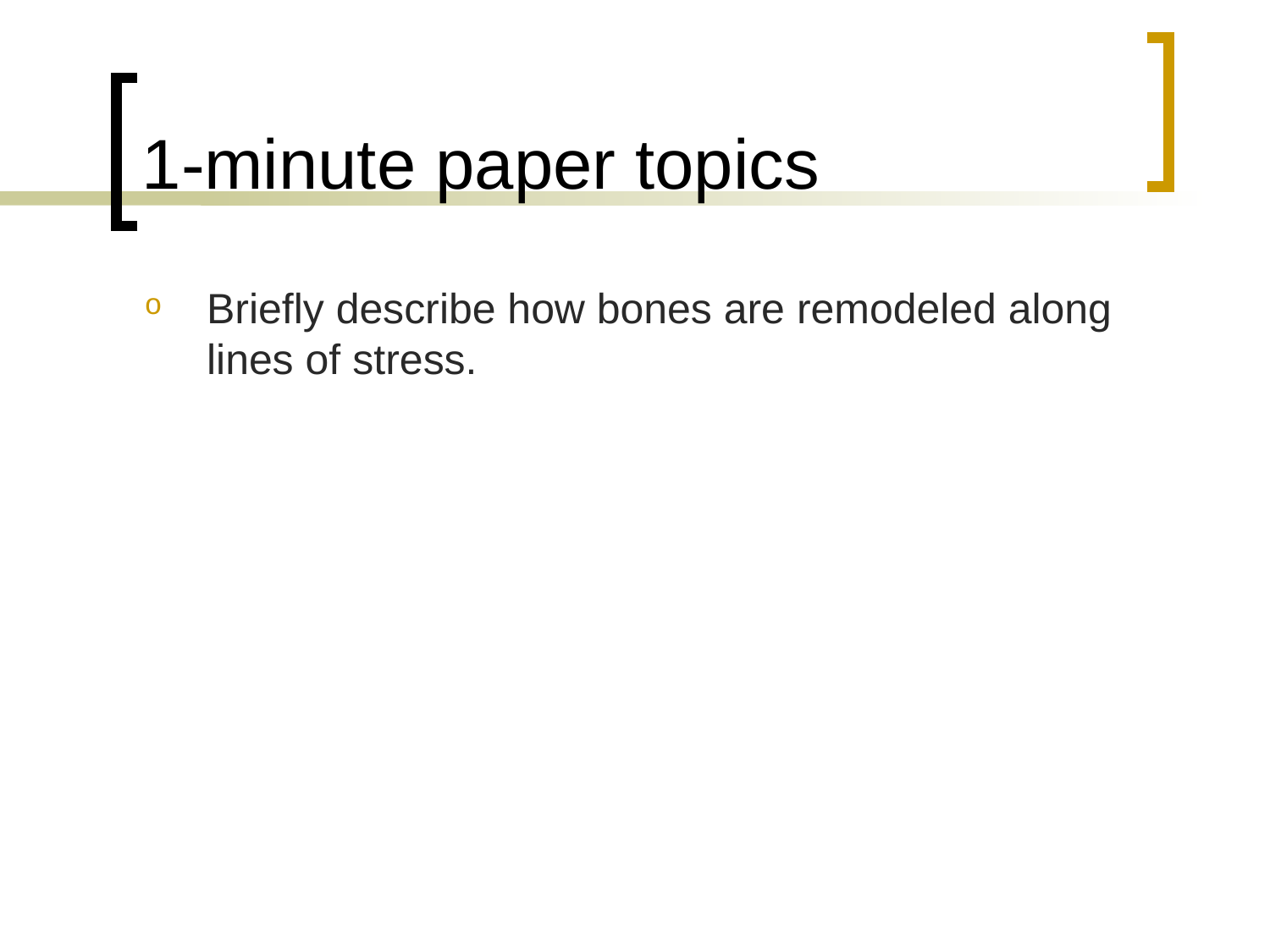

# 1-minute paper topics
Briefly describe how bones are remodeled along lines of stress.